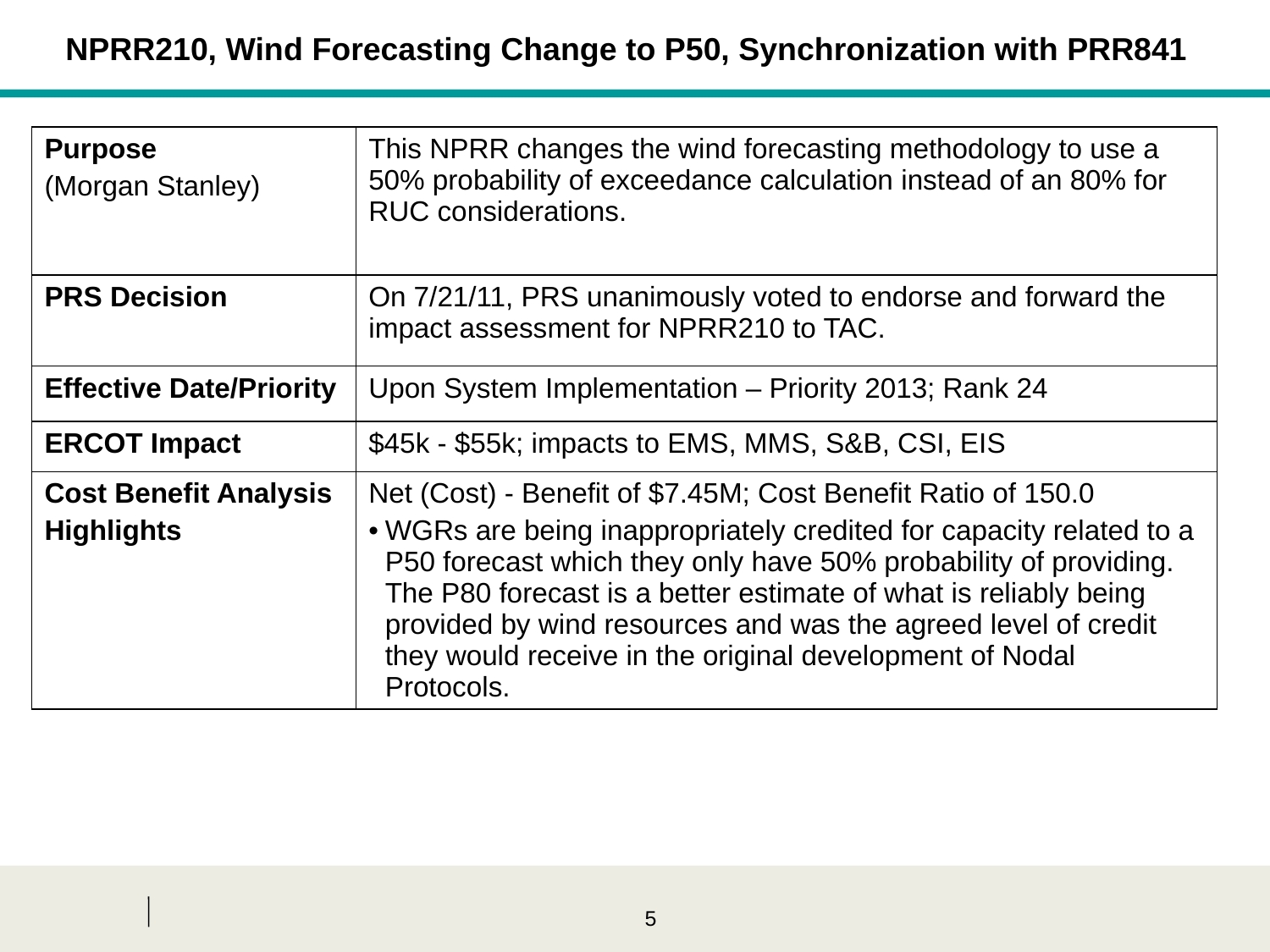

NPRR210, Wind Forecasting Change to P50, Synchronization with PRR841
| Purpose (Morgan Stanley) | This NPRR changes the wind forecasting methodology to use a 50% probability of exceedance calculation instead of an 80% for RUC considerations. |
| --- | --- |
| PRS Decision | On 7/21/11, PRS unanimously voted to endorse and forward the impact assessment for NPRR210 to TAC. |
| Effective Date/Priority | Upon System Implementation – Priority 2013; Rank 24 |
| ERCOT Impact | $45k - $55k; impacts to EMS, MMS, S&B, CSI, EIS |
| Cost Benefit Analysis Highlights | Net (Cost) - Benefit of $7.45M; Cost Benefit Ratio of 150.0 WGRs are being inappropriately credited for capacity related to a P50 forecast which they only have 50% probability of providing. The P80 forecast is a better estimate of what is reliably being provided by wind resources and was the agreed level of credit they would receive in the original development of Nodal Protocols. |